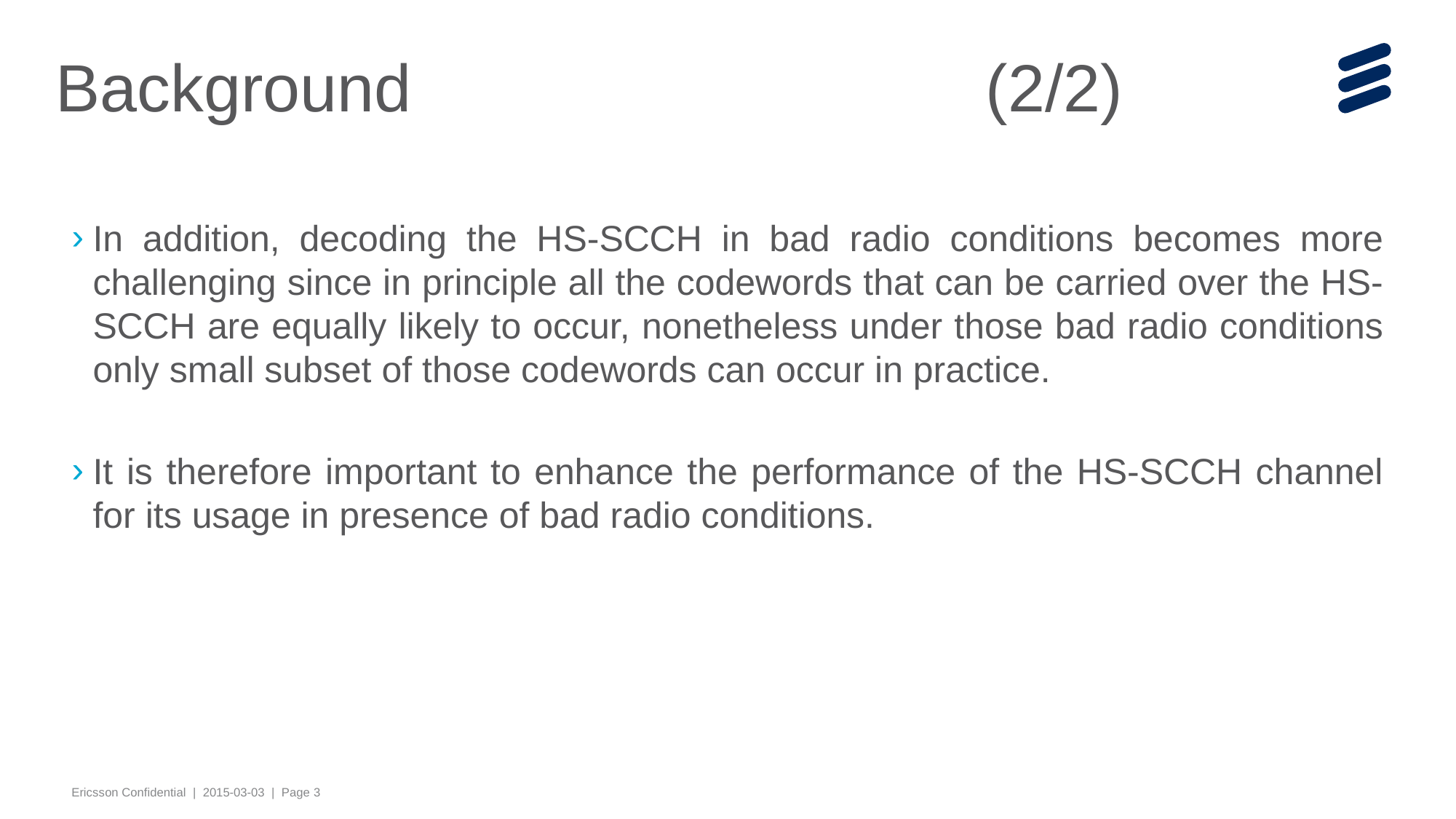

# Background                               (2/2)
In addition, decoding the HS-SCCH in bad radio conditions becomes more challenging since in principle all the codewords that can be carried over the HS-SCCH are equally likely to occur, nonetheless under those bad radio conditions only small subset of those codewords can occur in practice.

It is therefore important to enhance the performance of the HS-SCCH channel for its usage in presence of bad radio conditions.